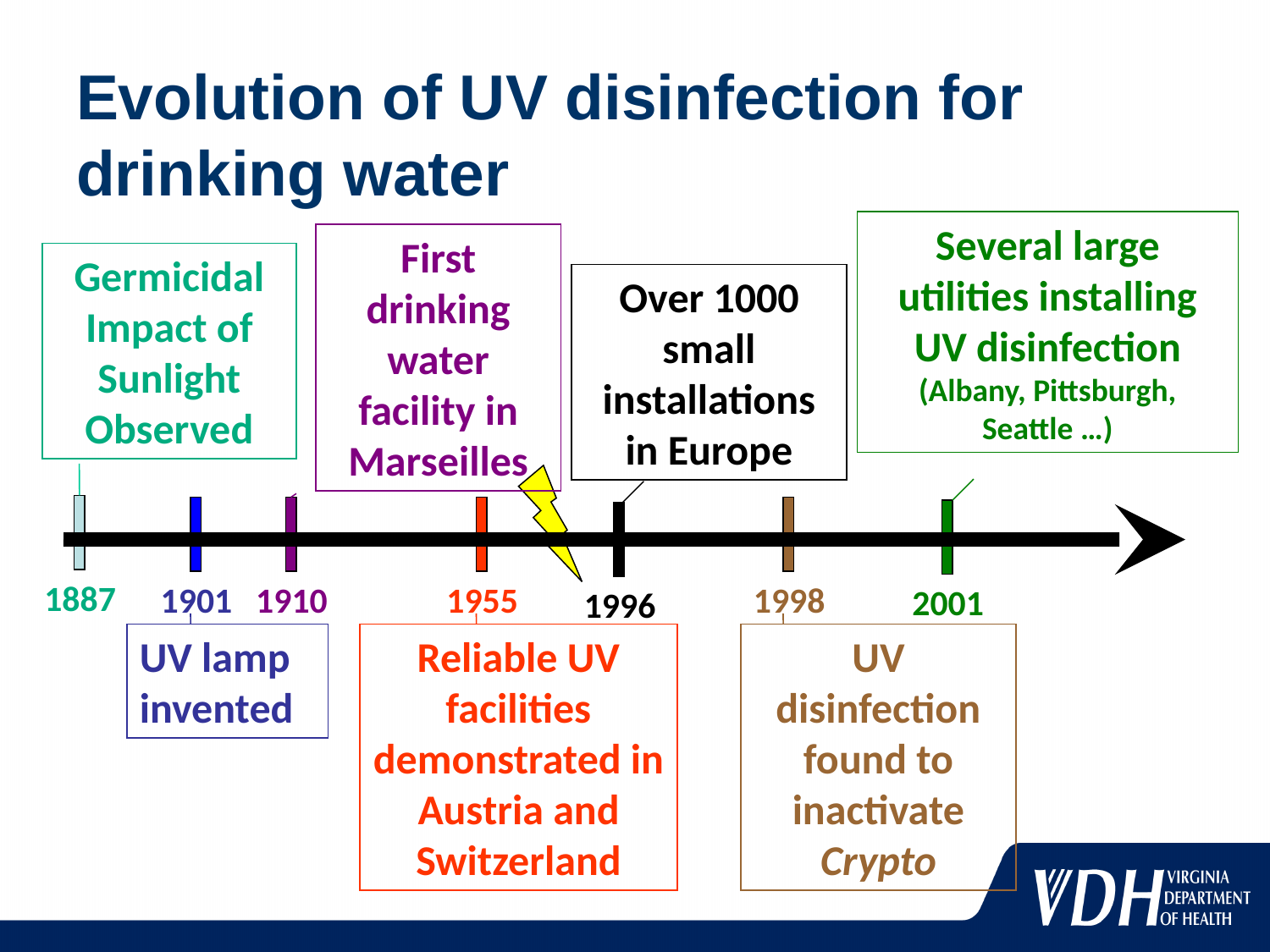

# Evolution of UV disinfection for drinking water
Several large utilities installing UV disinfection (Albany, Pittsburgh, Seattle …)

2001
First drinking water facility in Marseilles

1910
Germicidal Impact of Sunlight Observed

1887
Over 1000 small installations in Europe

1996

1901

UV lamp invented

1998

UV disinfection found to inactivate Crypto

1955
Reliable UV facilities demonstrated in Austria and Switzerland